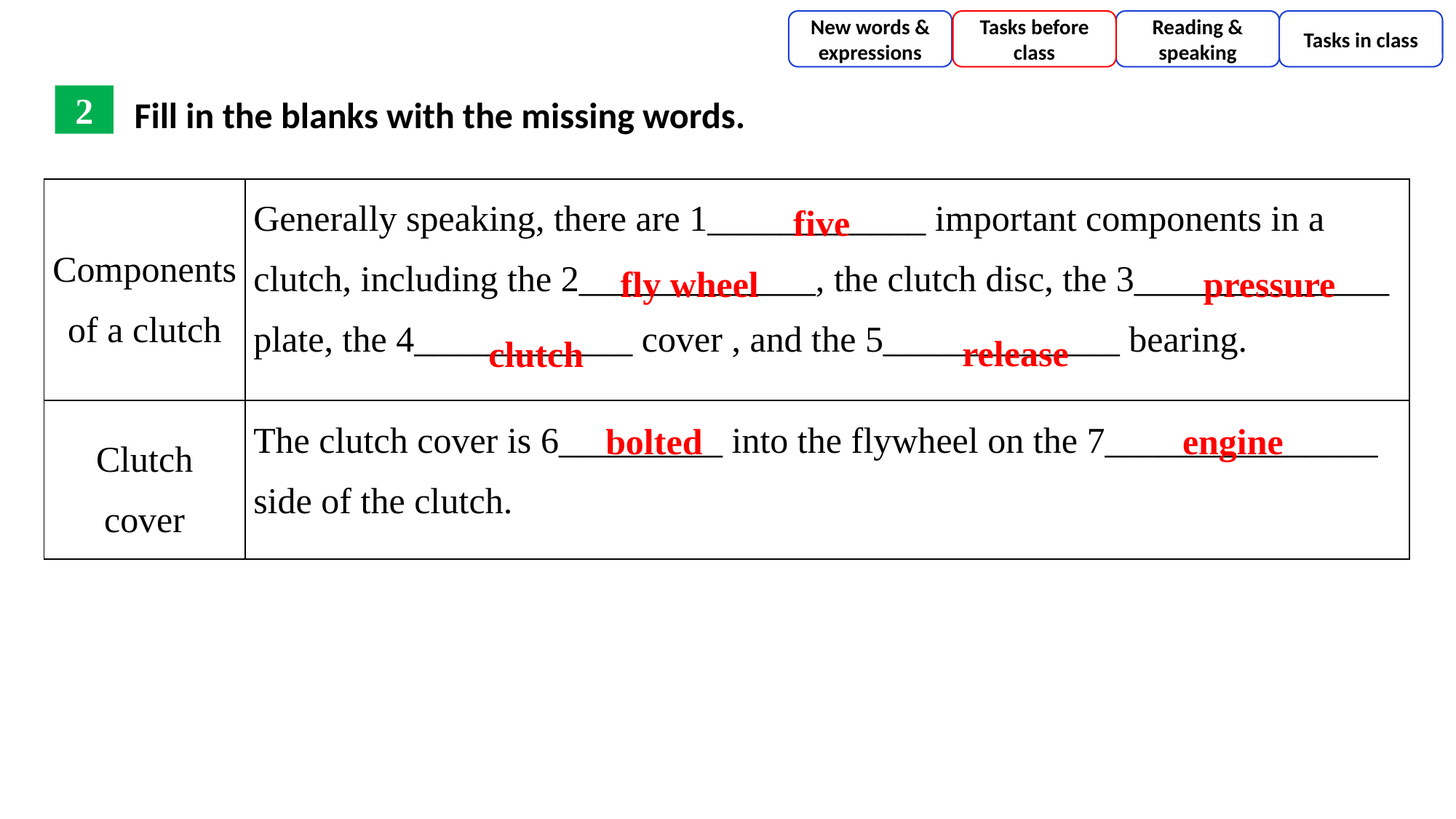

New words & expressions
Tasks before class
Reading & speaking
Tasks in class
Fill in the blanks with the missing words.

2
| Components of a clutch | Generally speaking, there are 1\_\_\_\_\_\_\_\_\_\_\_\_ important components in a clutch, including the 2\_\_\_\_\_\_\_\_\_\_\_\_\_, the clutch disc, the 3\_\_\_\_\_\_\_\_\_\_\_\_\_\_ plate, the 4\_\_\_\_\_\_\_\_\_\_\_\_ cover , and the 5\_\_\_\_\_\_\_\_\_\_\_\_\_ bearing. |
| --- | --- |
| Clutch cover | The clutch cover is 6\_\_\_\_\_\_\_\_\_ into the flywheel on the 7\_\_\_\_\_\_\_\_\_\_\_\_\_\_\_ side of the clutch. |
five
fly wheel
pressure
release
clutch
bolted
engine